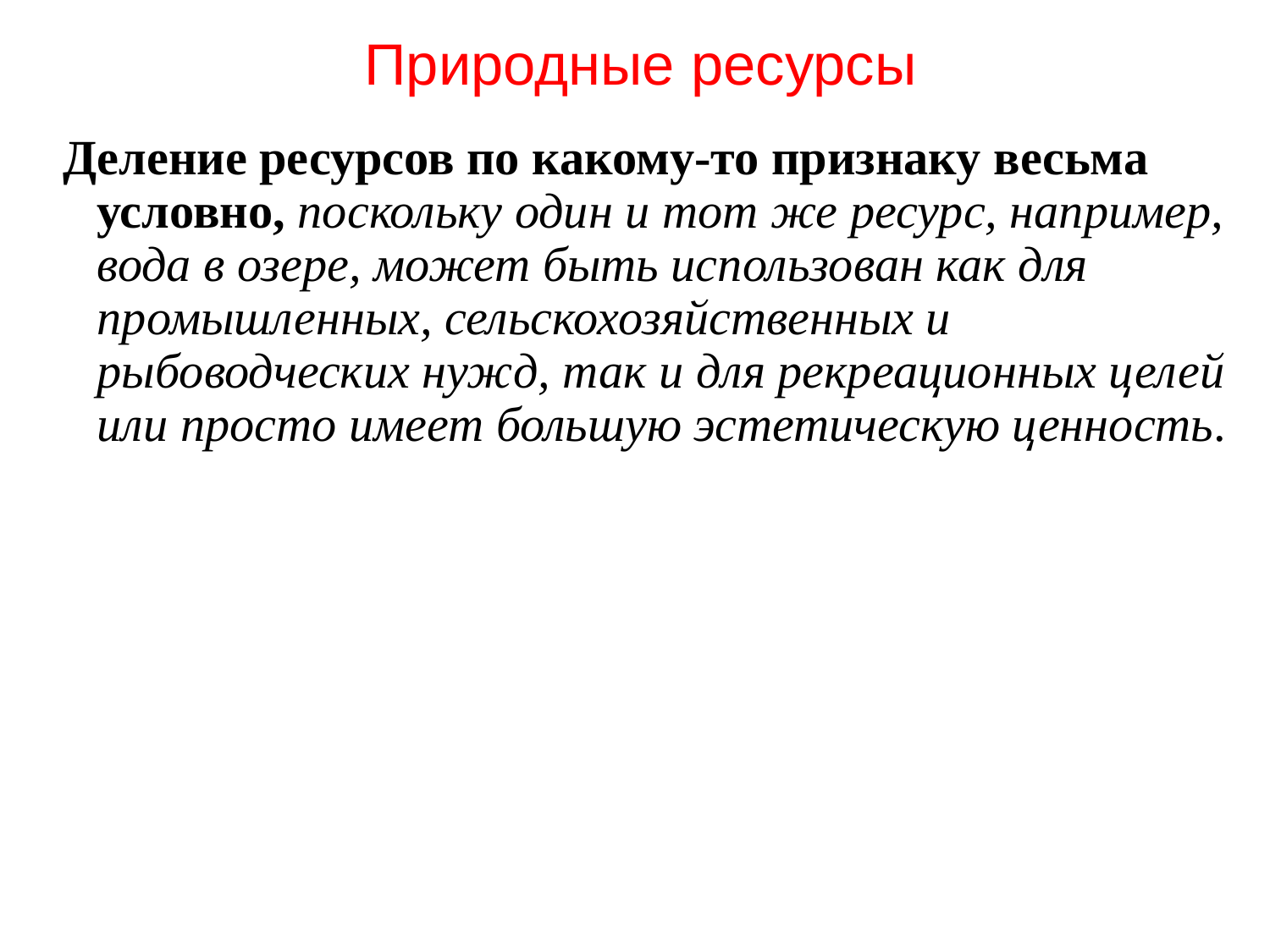

# Природные ресурсы
Деление ресурсов по какому-то признаку весьма условно, поскольку один и тот же ресурс, например, вода в озере, может быть использован как для промышленных, сельскохозяйственных и рыбоводческих нужд, так и для рекреационных целей или просто имеет большую эстетическую ценность.